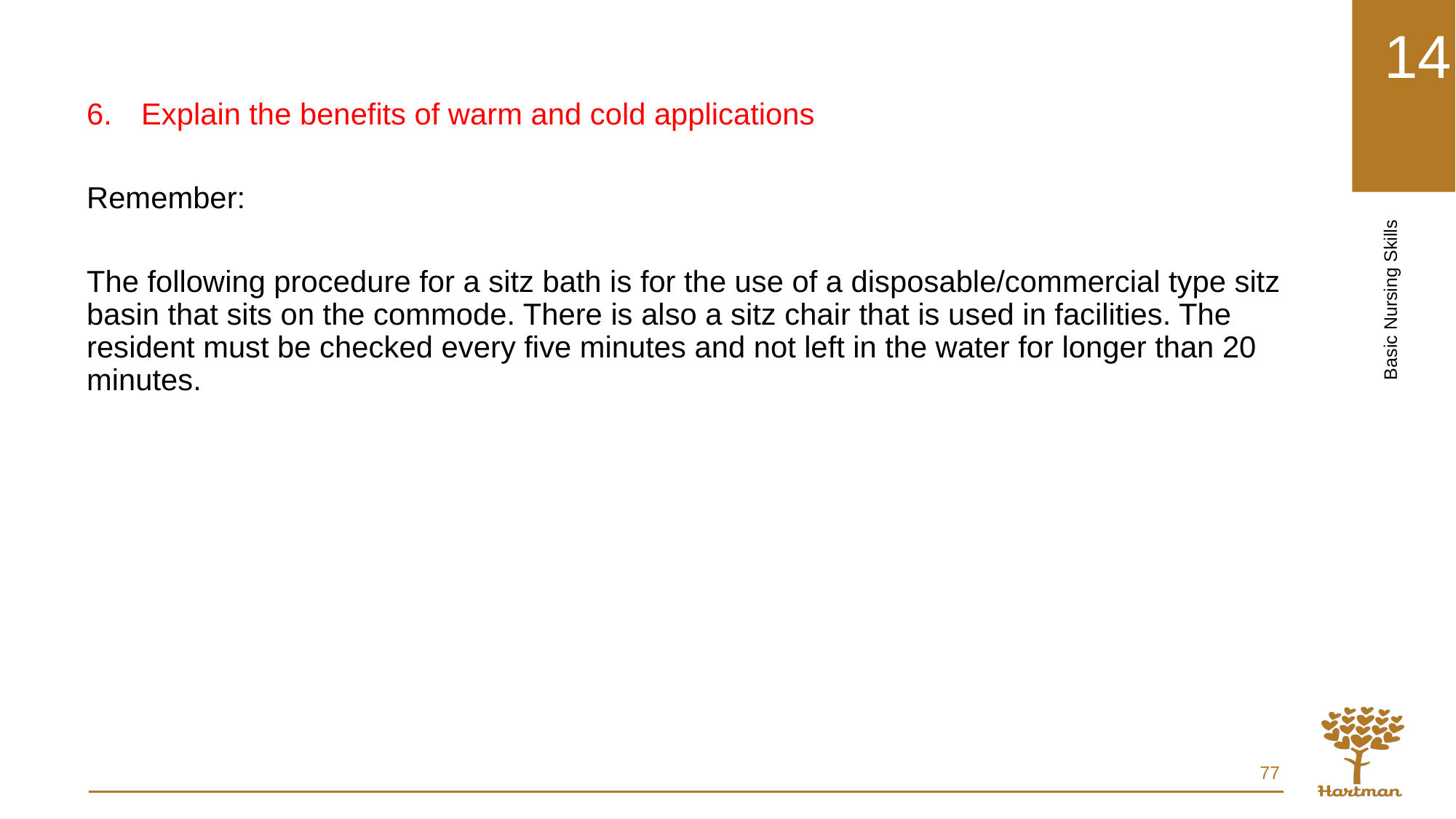

Explain the benefits of warm and cold applications

Remember:

The following procedure for a sitz bath is for the use of a disposable/commercial type sitz basin that sits on the commode. There is also a sitz chair that is used in facilities. The resident must be checked every five minutes and not left in the water for longer than 20 minutes.

77